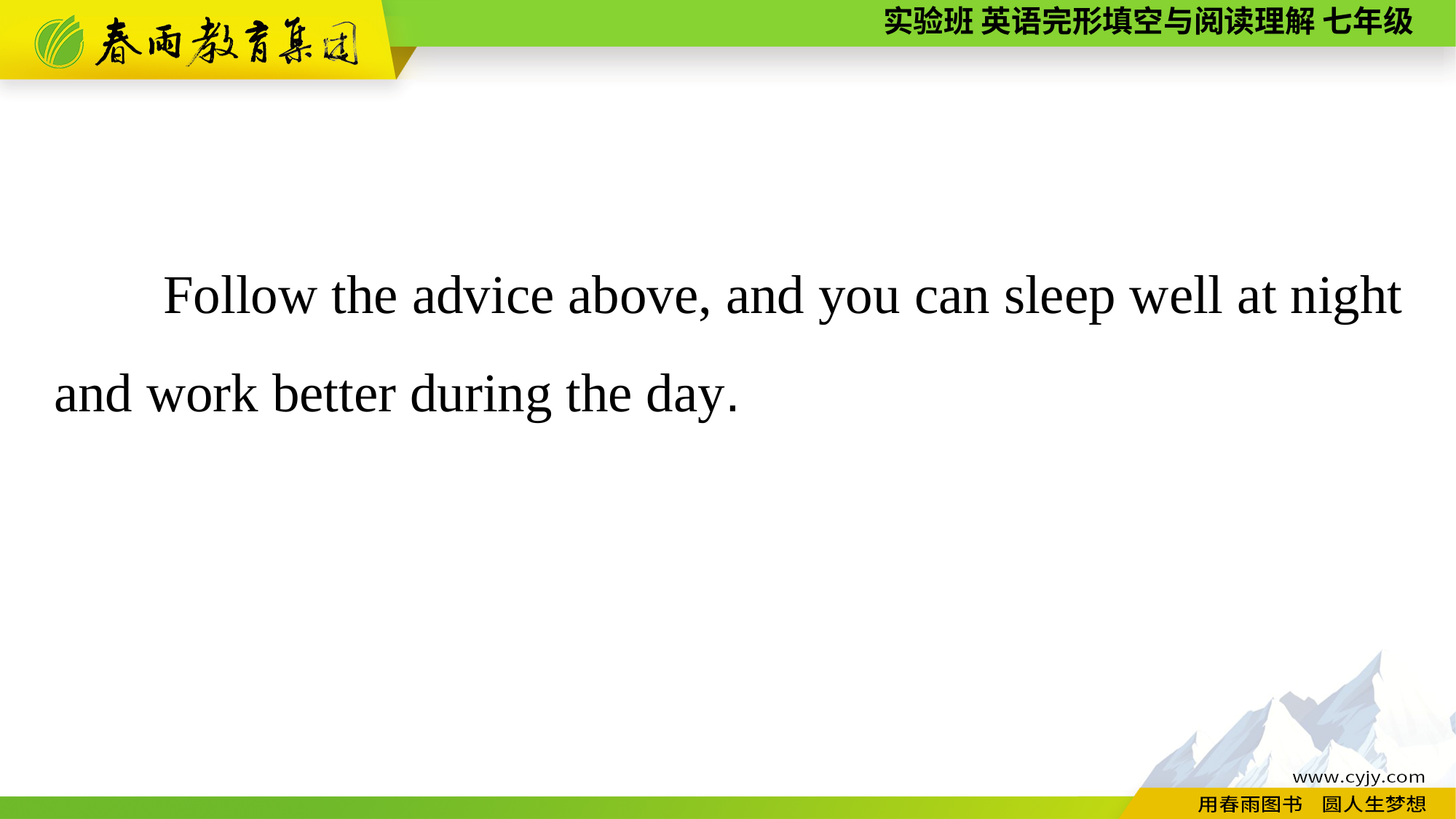

Follow the advice above, and you can sleep well at night and work better during the day.